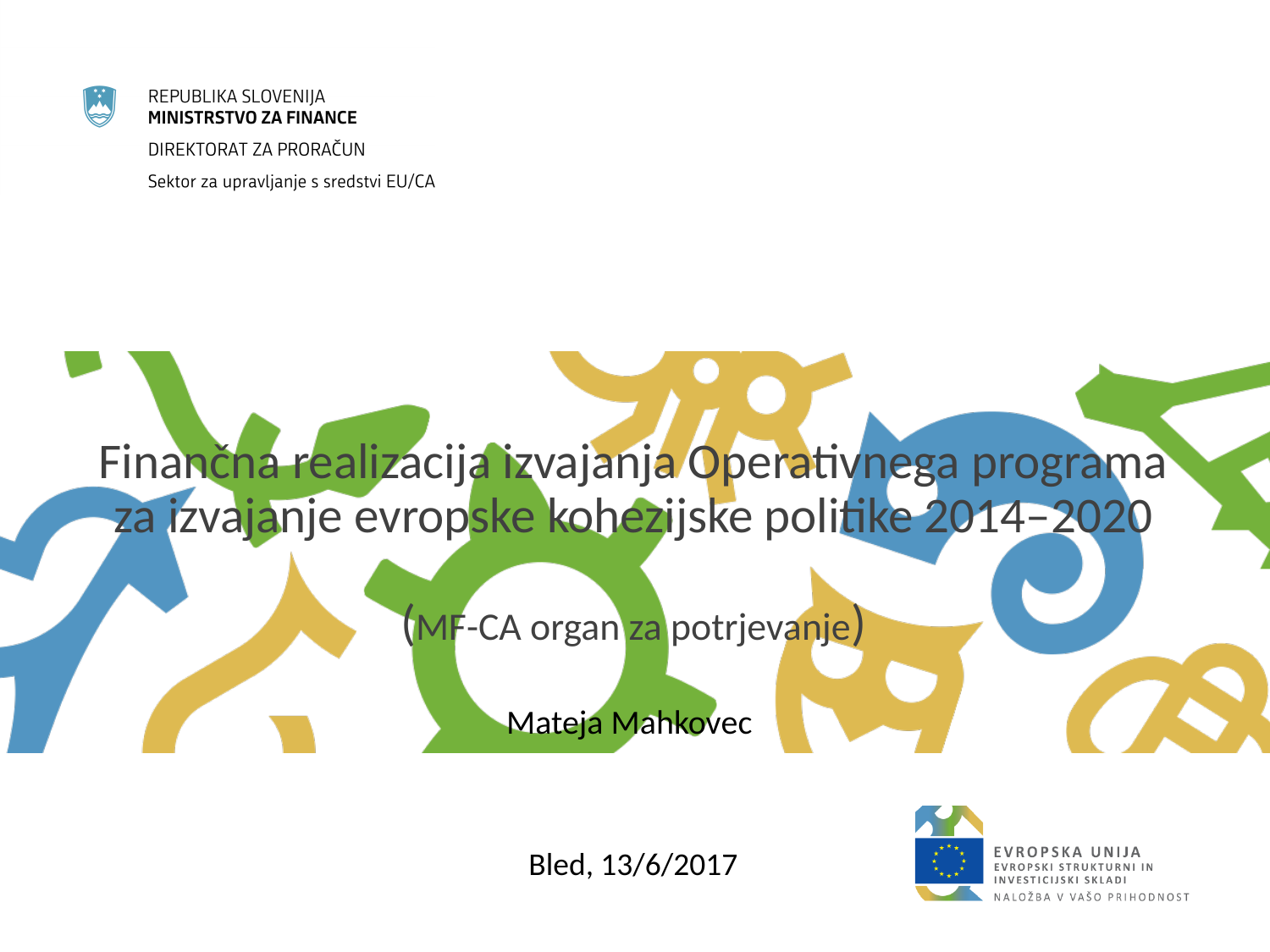

Finančna realizacija izvajanja Operativnega programa za izvajanje evropske kohezijske politike 2014–2020
(MF-CA organ za potrjevanje)
Mateja Mahkovec
Bled, 13/6/2017